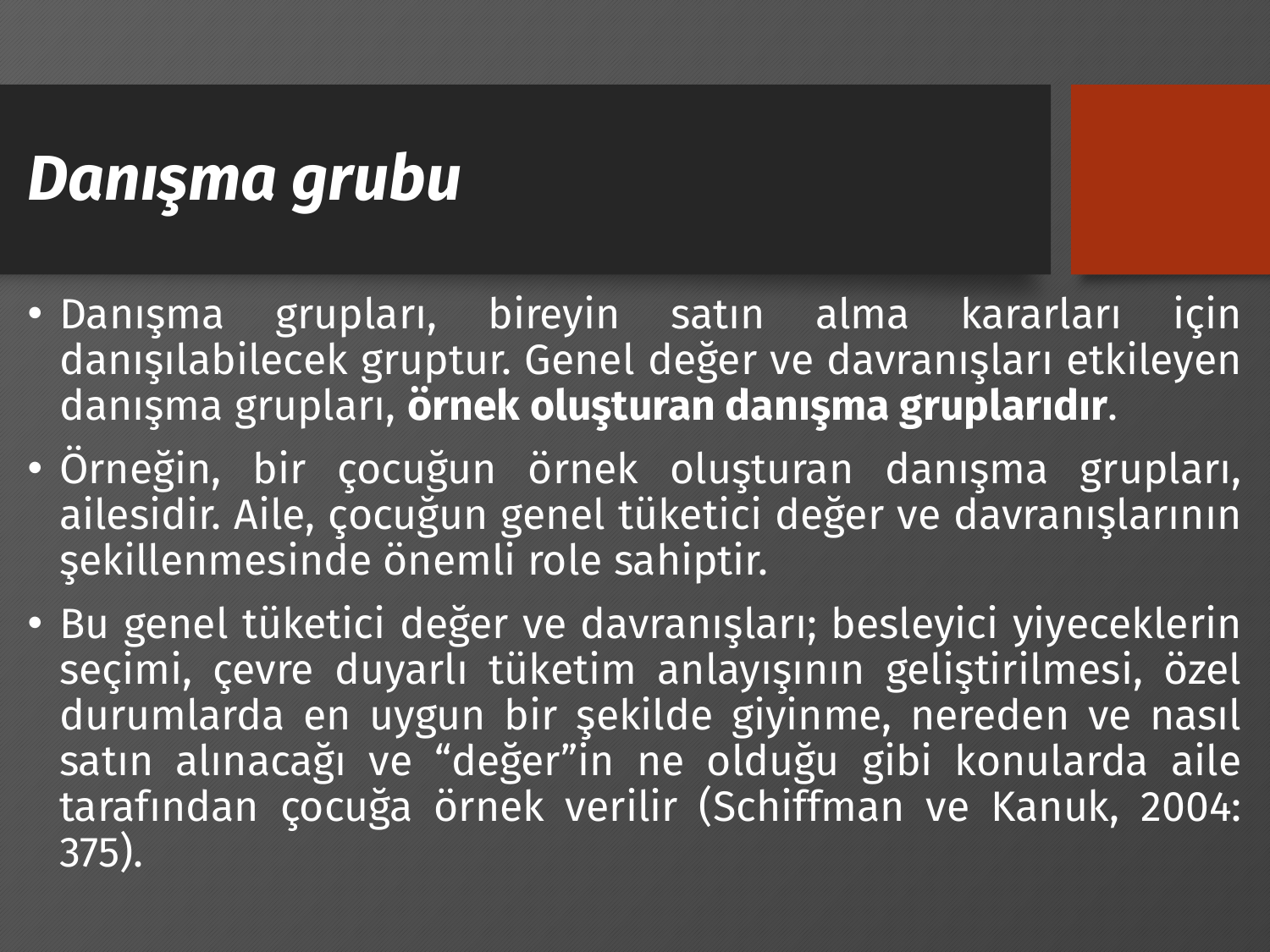

# Danışma grubu
Danışma grupları, bireyin satın alma kararları için danışılabilecek gruptur. Genel değer ve davranışları etkileyen danışma grupları, örnek oluşturan danışma gruplarıdır.
Örneğin, bir çocuğun örnek oluşturan danışma grupları, ailesidir. Aile, çocuğun genel tüketici değer ve davranışlarının şekillenmesinde önemli role sahiptir.
Bu genel tüketici değer ve davranışları; besleyici yiyeceklerin seçimi, çevre duyarlı tüketim anlayışının geliştirilmesi, özel durumlarda en uygun bir şekilde giyinme, nereden ve nasıl satın alınacağı ve “değer”in ne olduğu gibi konularda aile tarafından çocuğa örnek verilir (Schiffman ve Kanuk, 2004: 375).